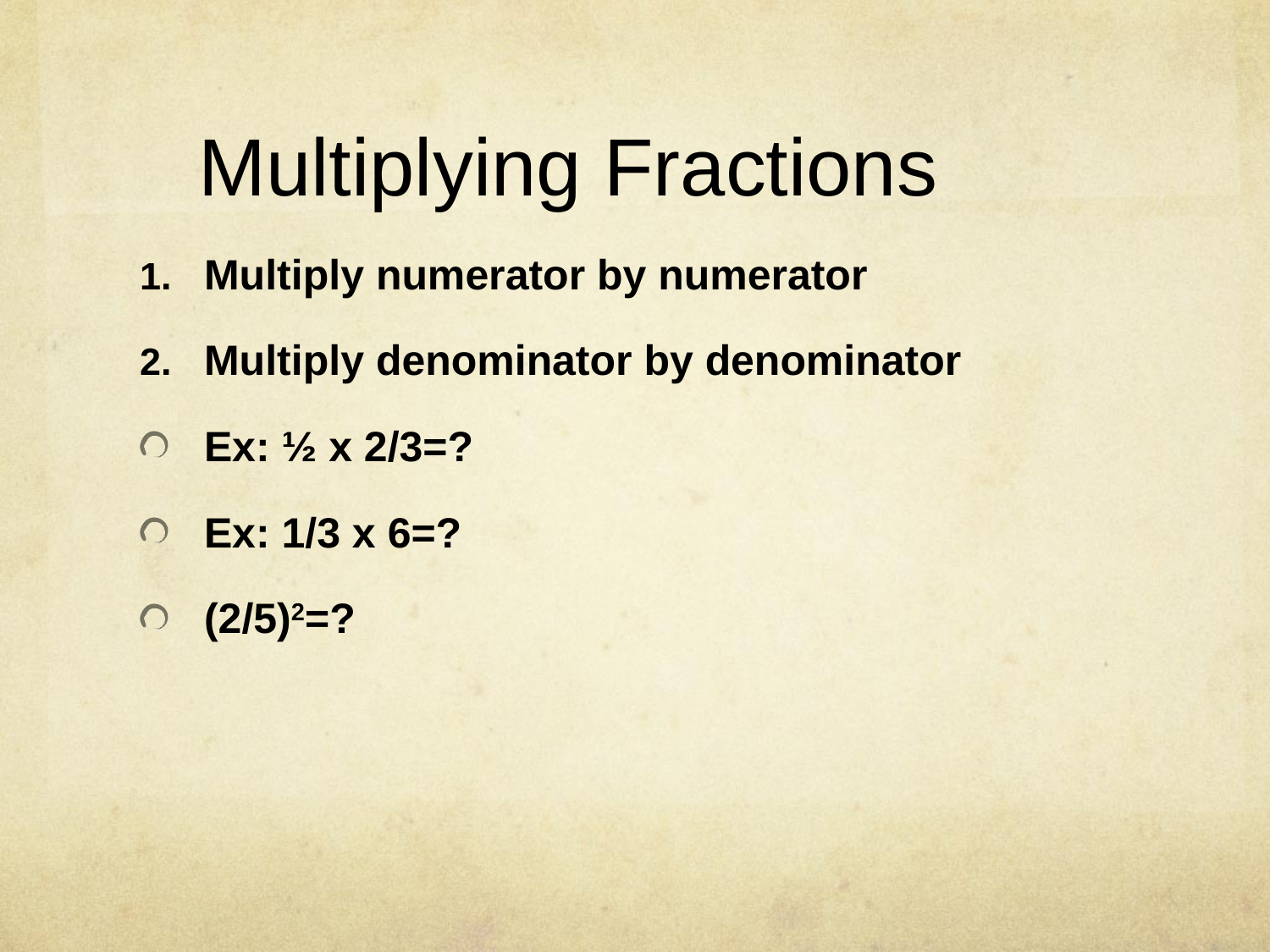

# Multiplying Fractions
Multiply numerator by numerator
Multiply denominator by denominator
Ex: ½ x 2/3=?
Ex: 1/3 x 6=?
(2/5)2=?